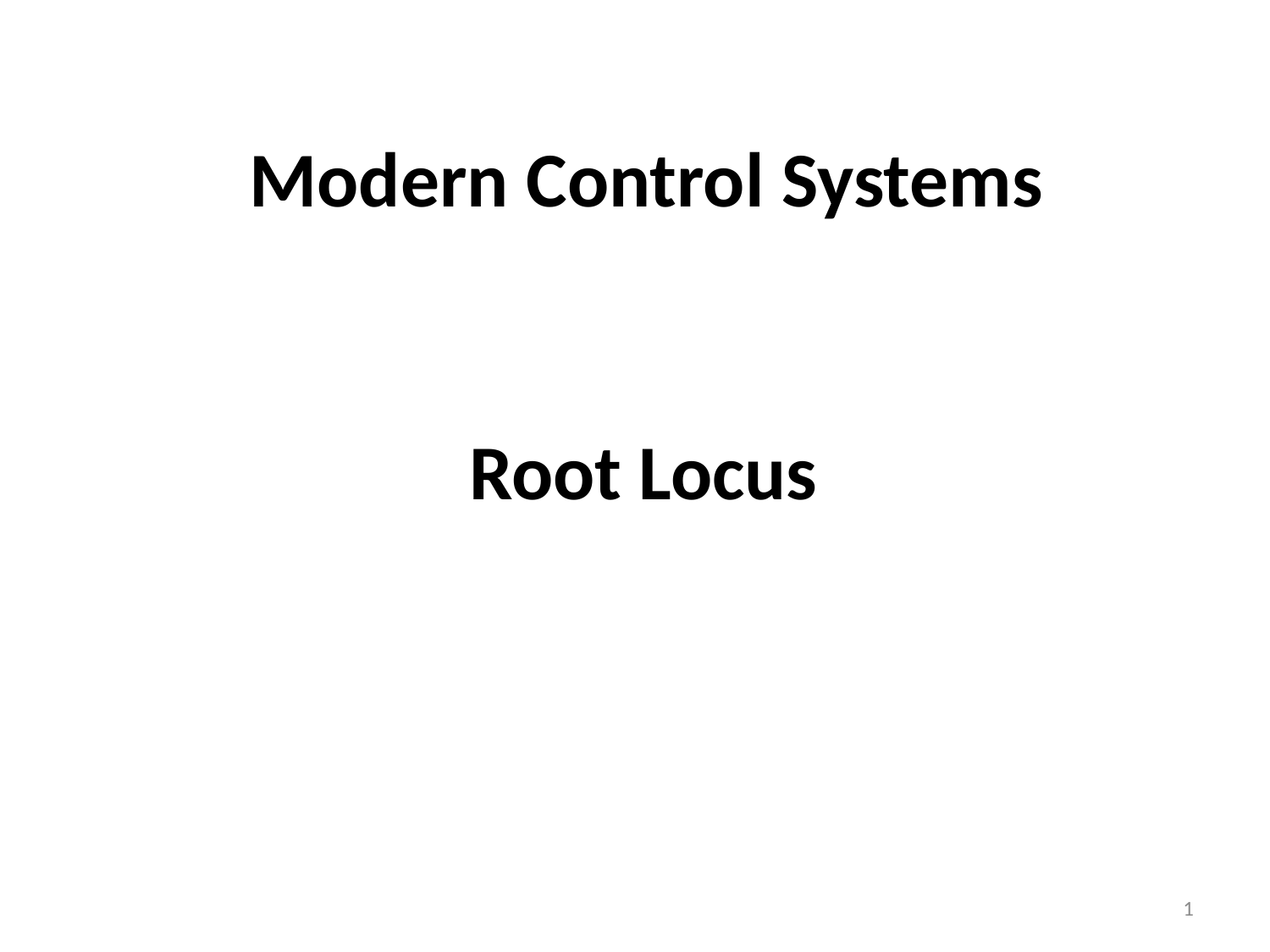

# Modern Control Systems
Root Locus
1